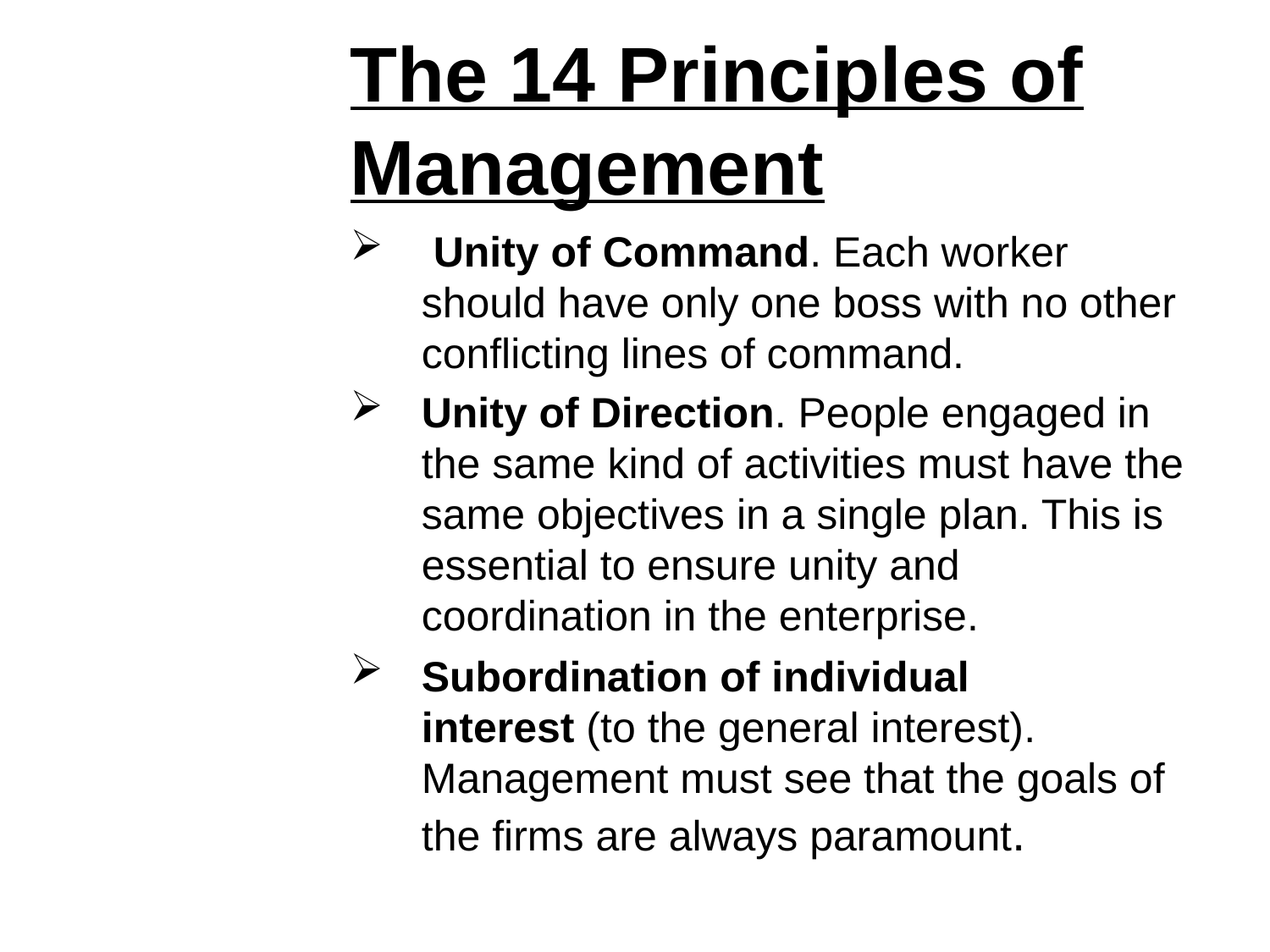

# The 14 Principles of Management
 Unity of Command. Each worker should have only one boss with no other conflicting lines of command.
Unity of Direction. People engaged in the same kind of activities must have the same objectives in a single plan. This is essential to ensure unity and coordination in the enterprise.
Subordination of individual interest (to the general interest). Management must see that the goals of the firms are always paramount.